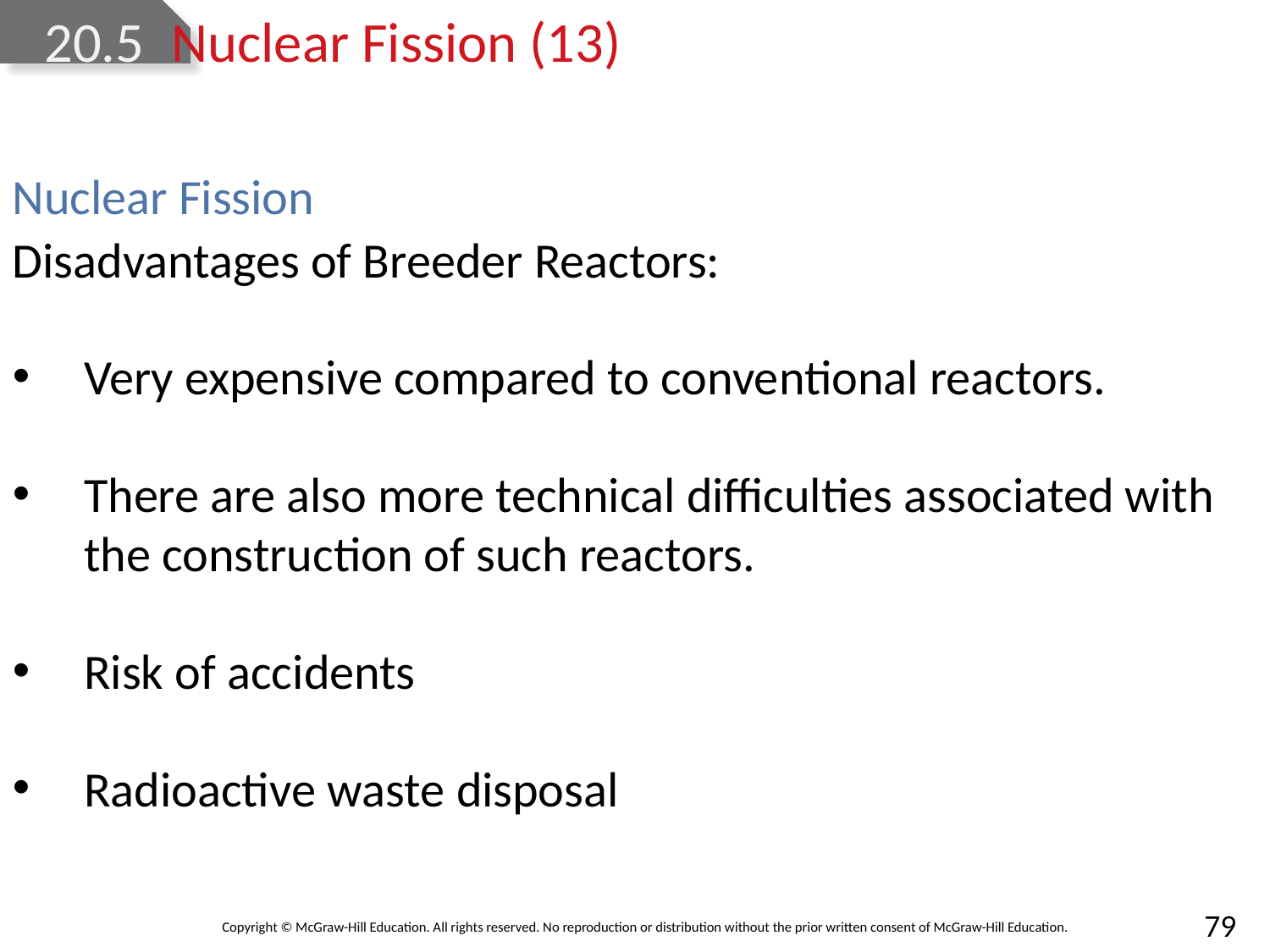

# 20.5	Nuclear Fission (13)
Nuclear Fission
Disadvantages of Breeder Reactors:
Very expensive compared to conventional reactors.
There are also more technical difficulties associated with the construction of such reactors.
Risk of accidents
Radioactive waste disposal